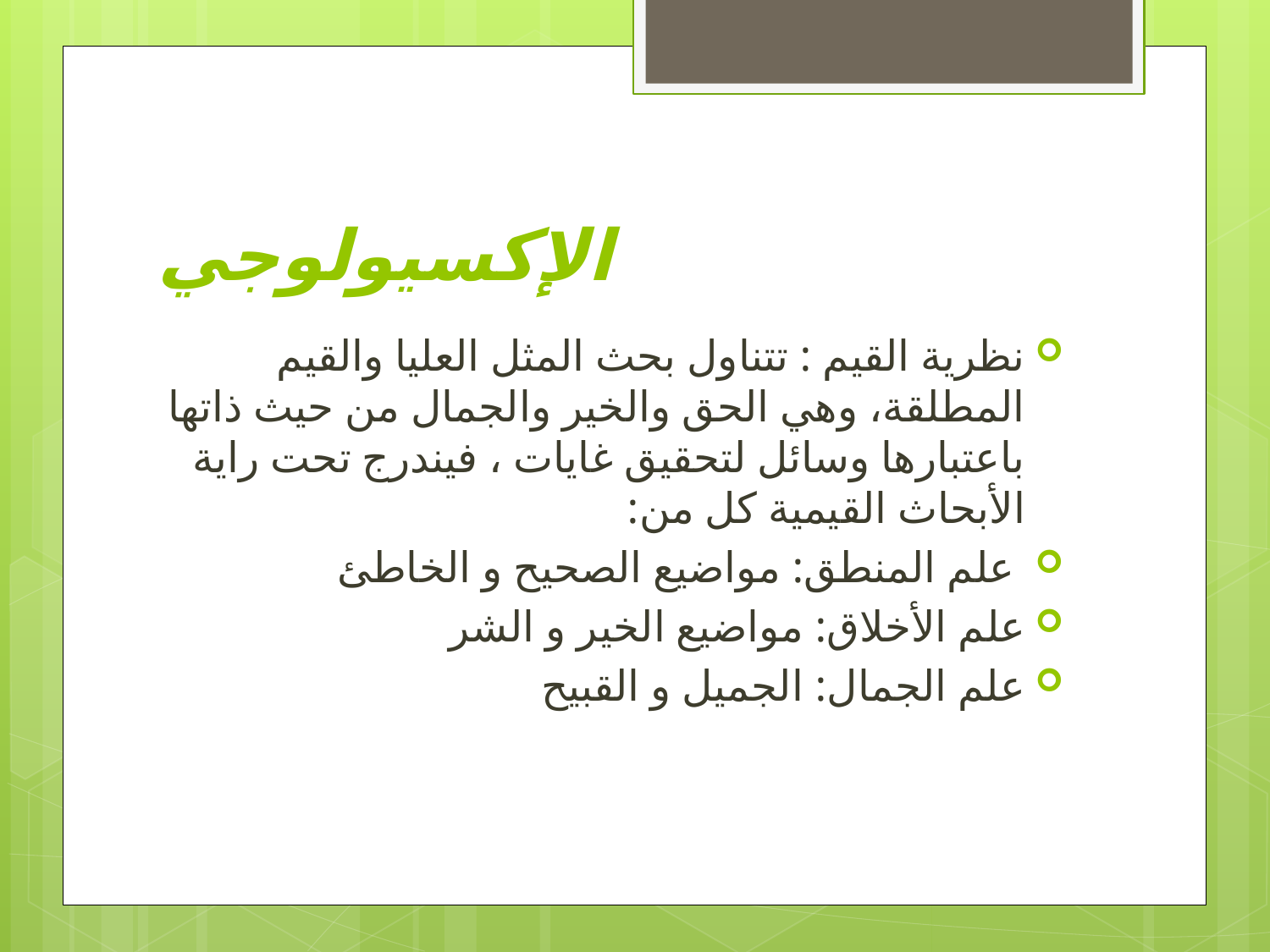

# الإكسيولوجي
نظرية القيم : تتناول بحث المثل العليا والقيم المطلقة، وهي الحق والخير والجمال من حيث ذاتها باعتبارها وسائل لتحقيق غايات ، فيندرج تحت راية الأبحاث القيمية كل من:
 علم المنطق: مواضيع الصحيح و الخاطئ
علم الأخلاق: مواضيع الخير و الشر
علم الجمال: الجميل و القبيح